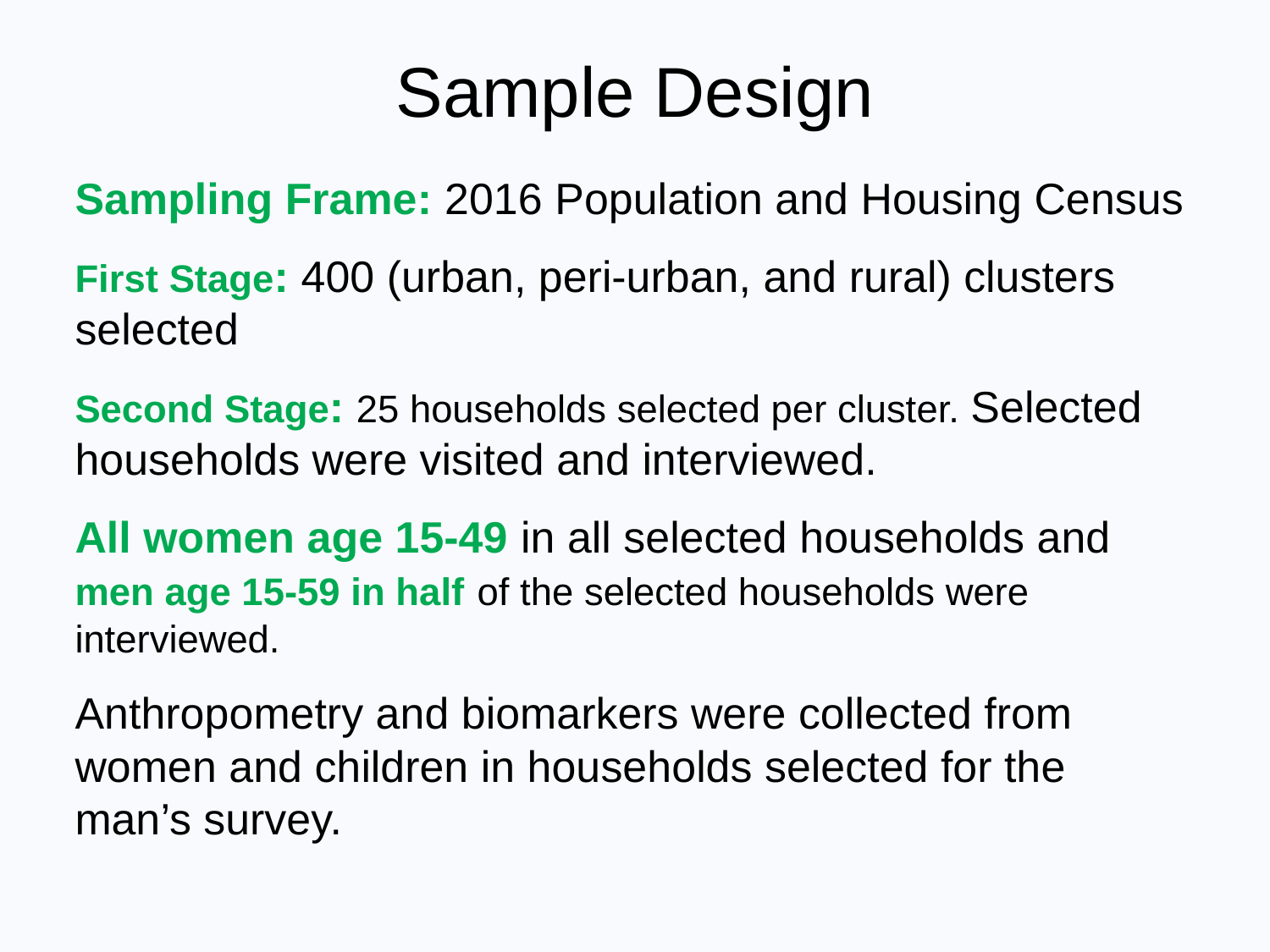

# Sample Design
Sampling Frame: 2016 Population and Housing Census
First Stage: 400 (urban, peri-urban, and rural) clusters selected
Second Stage: 25 households selected per cluster. Selected households were visited and interviewed.
All women age 15-49 in all selected households and
men age 15-59 in half of the selected households were interviewed.
Anthropometry and biomarkers were collected from women and children in households selected for the man’s survey.